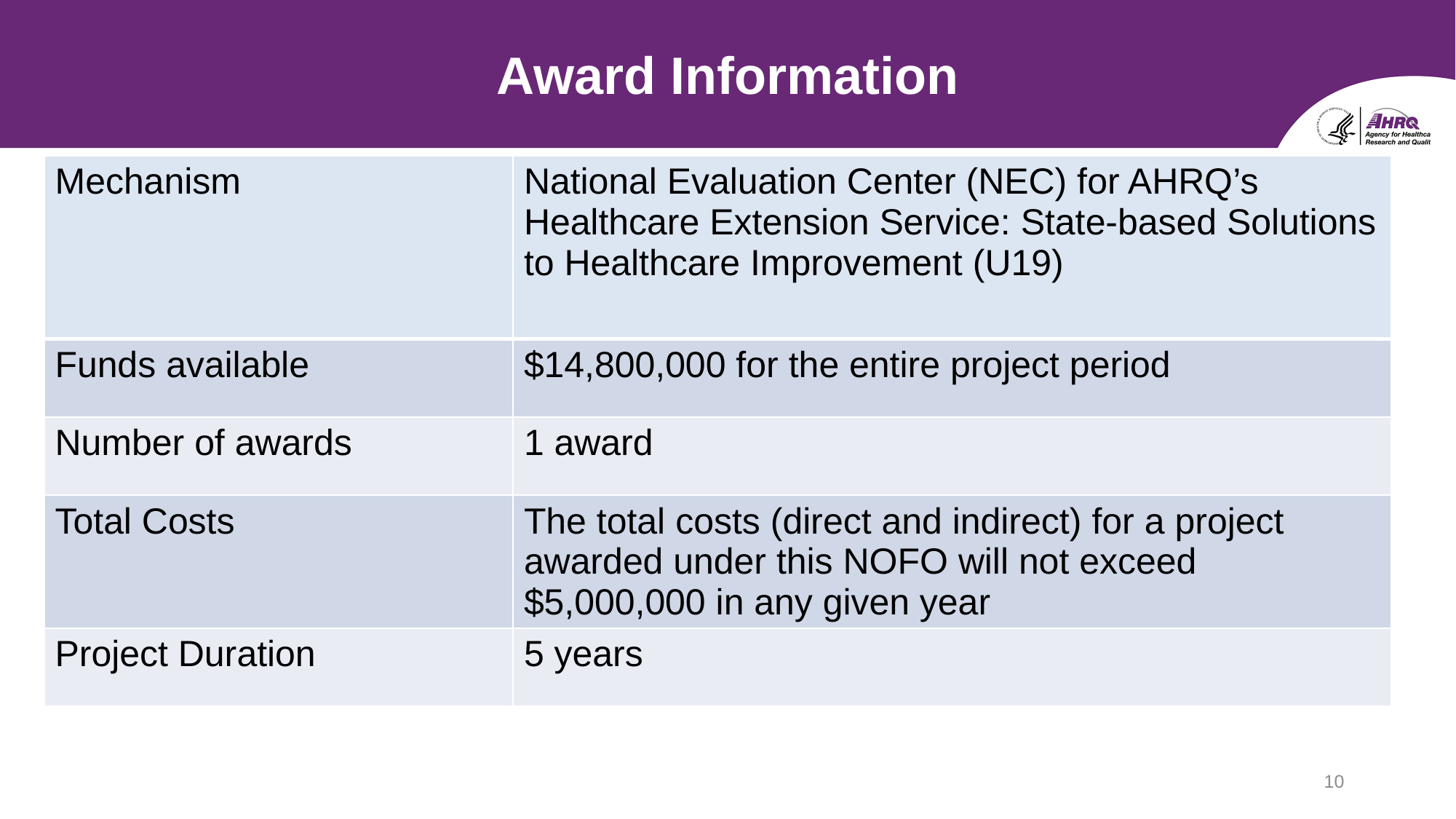

# Award Information
| Mechanism | National Evaluation Center (NEC) for AHRQ’s Healthcare Extension Service: State-based Solutions to Healthcare Improvement (U19) |
| --- | --- |
| Funds available | $14,800,000 for the entire project period |
| Number of awards | 1 award |
| Total Costs | The total costs (direct and indirect) for a project awarded under this NOFO will not exceed $5,000,000 in any given year |
| Project Duration | 5 years |
10